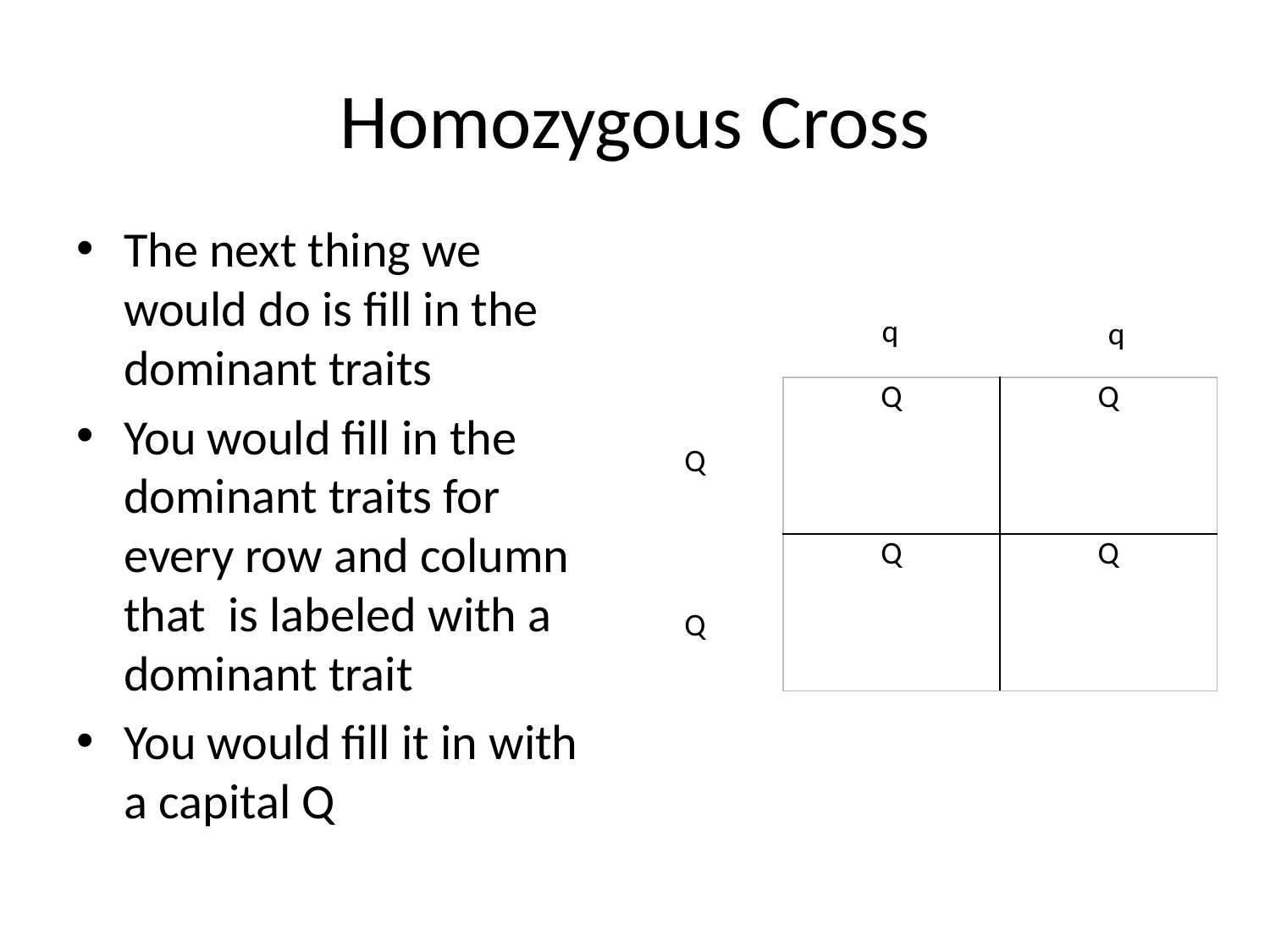

# Homozygous Cross
The next thing we would do is fill in the dominant traits
You would fill in the dominant traits for every row and column that  is labeled with a dominant trait
You would fill it in with a capital Q
q
q
| Q | Q |
| --- | --- |
| Q | Q |
Q
Q